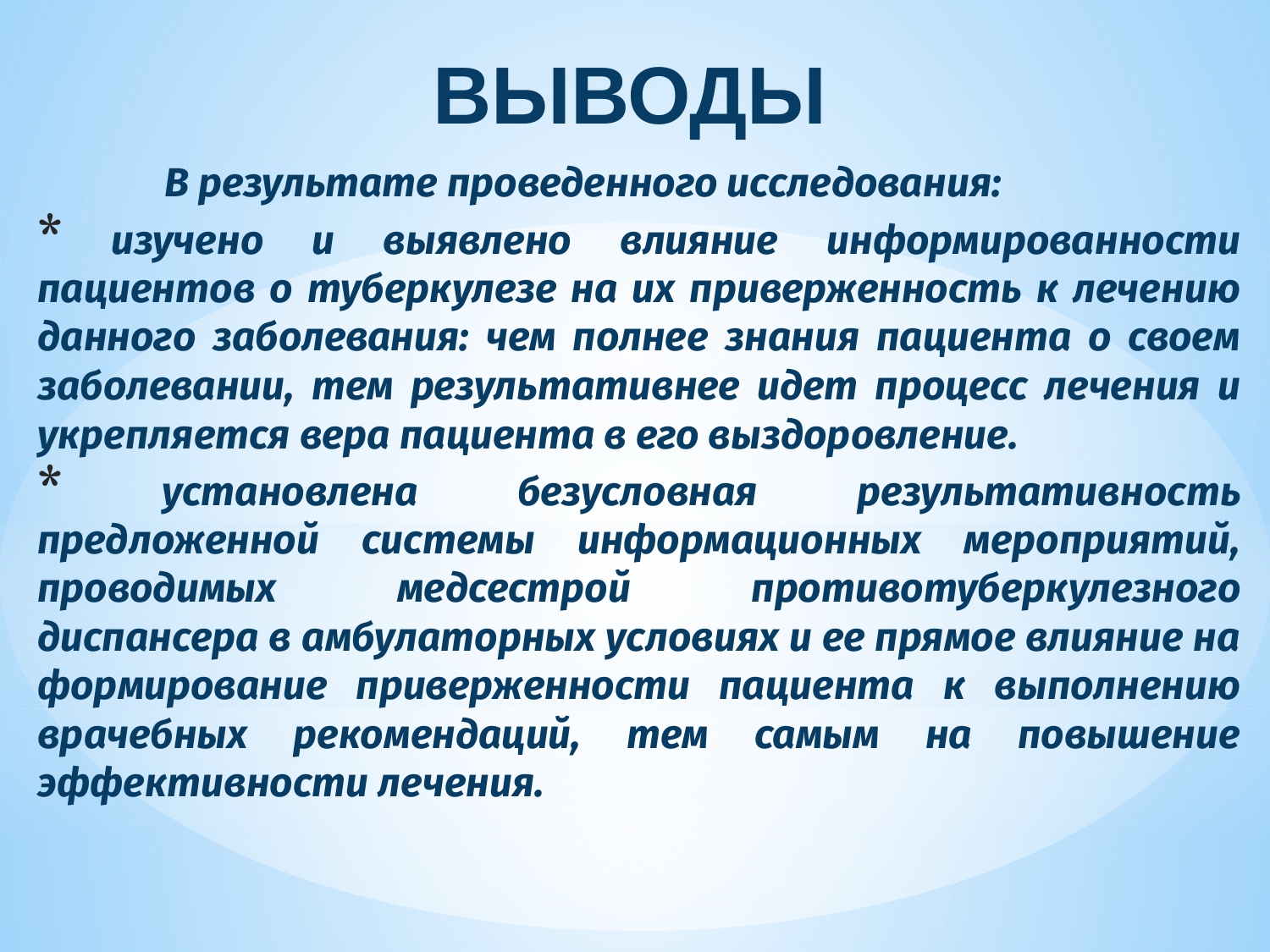

# ВЫВОДЫ
 	В результате проведенного исследования:
 изучено и выявлено влияние информированности пациентов о туберкулезе на их приверженность к лечению данного заболевания: чем полнее знания пациента о своем заболевании, тем результативнее идет процесс лечения и укрепляется вера пациента в его выздоровление.
 установлена безусловная результативность предложенной системы информационных мероприятий, проводимых медсестрой противотуберкулезного диспансера в амбулаторных условиях и ее прямое влияние на формирование приверженности пациента к выполнению врачебных рекомендаций, тем самым на повышение эффективности лечения.